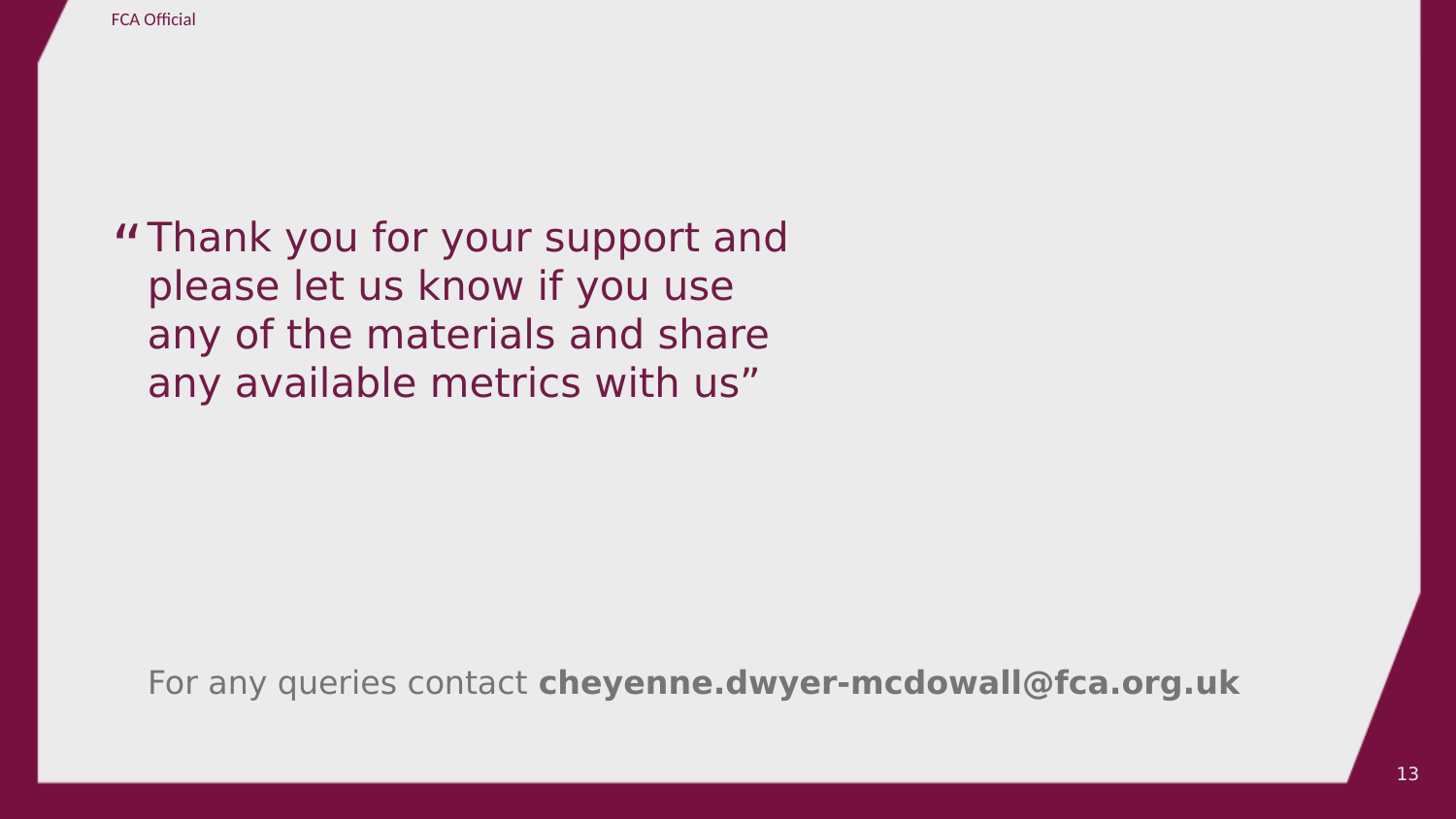

Thank you for your support and please let us know if you use any of the materials and share any available metrics with us”
For any queries contact cheyenne.dwyer-mcdowall@fca.org.uk
13